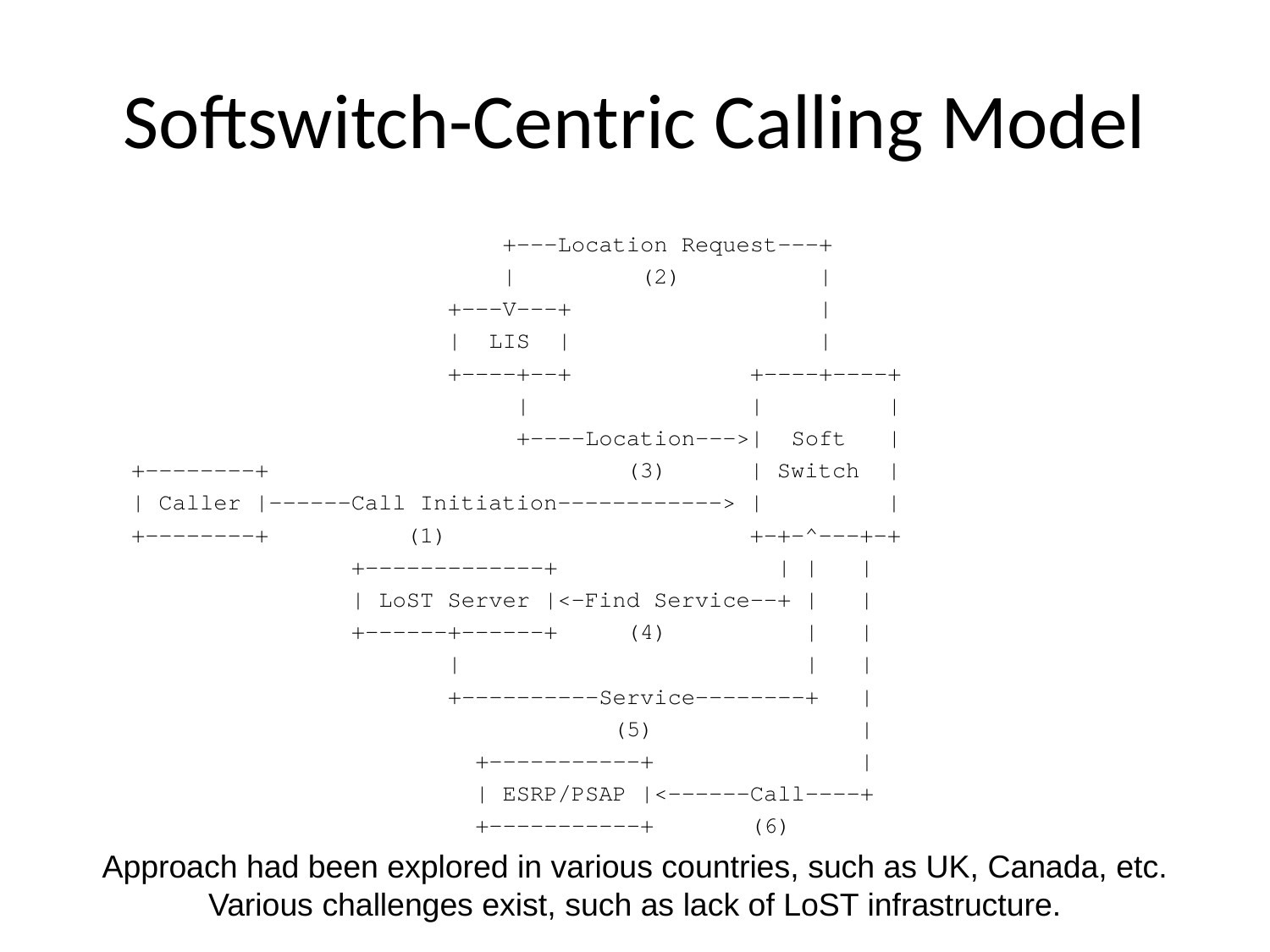

# Softswitch-Centric Calling Model
                               +---Location Request---+
                               |         (2)          |
                           +---V---+                  |
                           |  LIS  |                  |
                           +----+--+             +----+----+
                                |                |         |
                                +----Location--->|  Soft   |
    +--------+                          (3)      | Switch  |
    | Caller |------Call Initiation------------> |         |
    +--------+          (1)                      +-+-^---+-+
                    +-------------+                | |   |
                    | LoST Server |<-Find Service--+ |   |
                    +------+------+     (4)          |   |
                           |                         |   |
                           +----------Service--------+   |
                                       (5)               |
                             +-----------+               |
                             | ESRP/PSAP |<------Call----+
                             +-----------+       (6)
Approach had been explored in various countries, such as UK, Canada, etc. Various challenges exist, such as lack of LoST infrastructure.